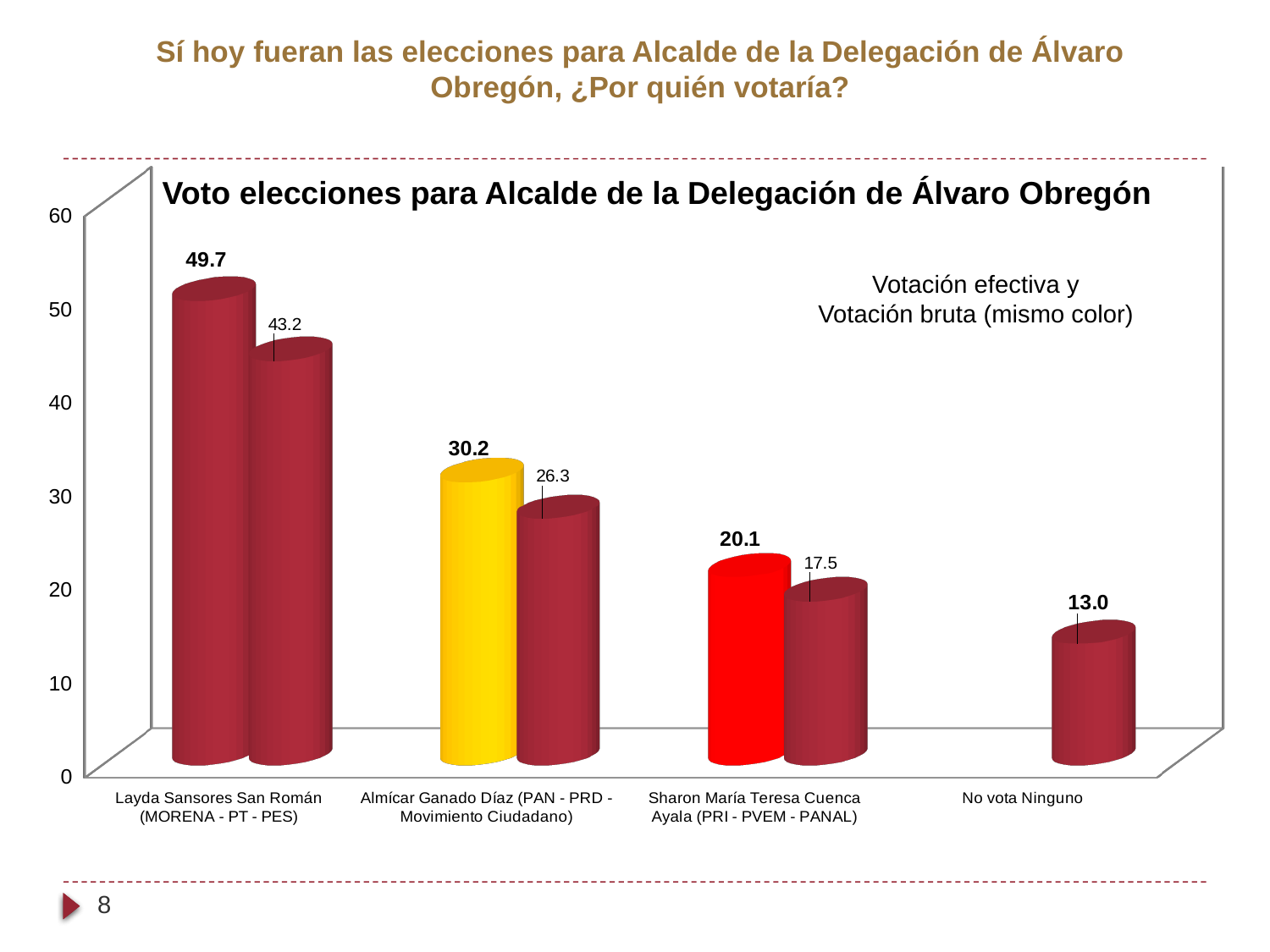

# Sí hoy fueran las elecciones para Alcalde de la Delegación de Álvaro Obregón, ¿Por quién votaría?

[unsupported chart]

Voto elecciones para Alcalde de la Delegación de Álvaro Obregón
Votación efectiva y
Votación bruta (mismo color)
8